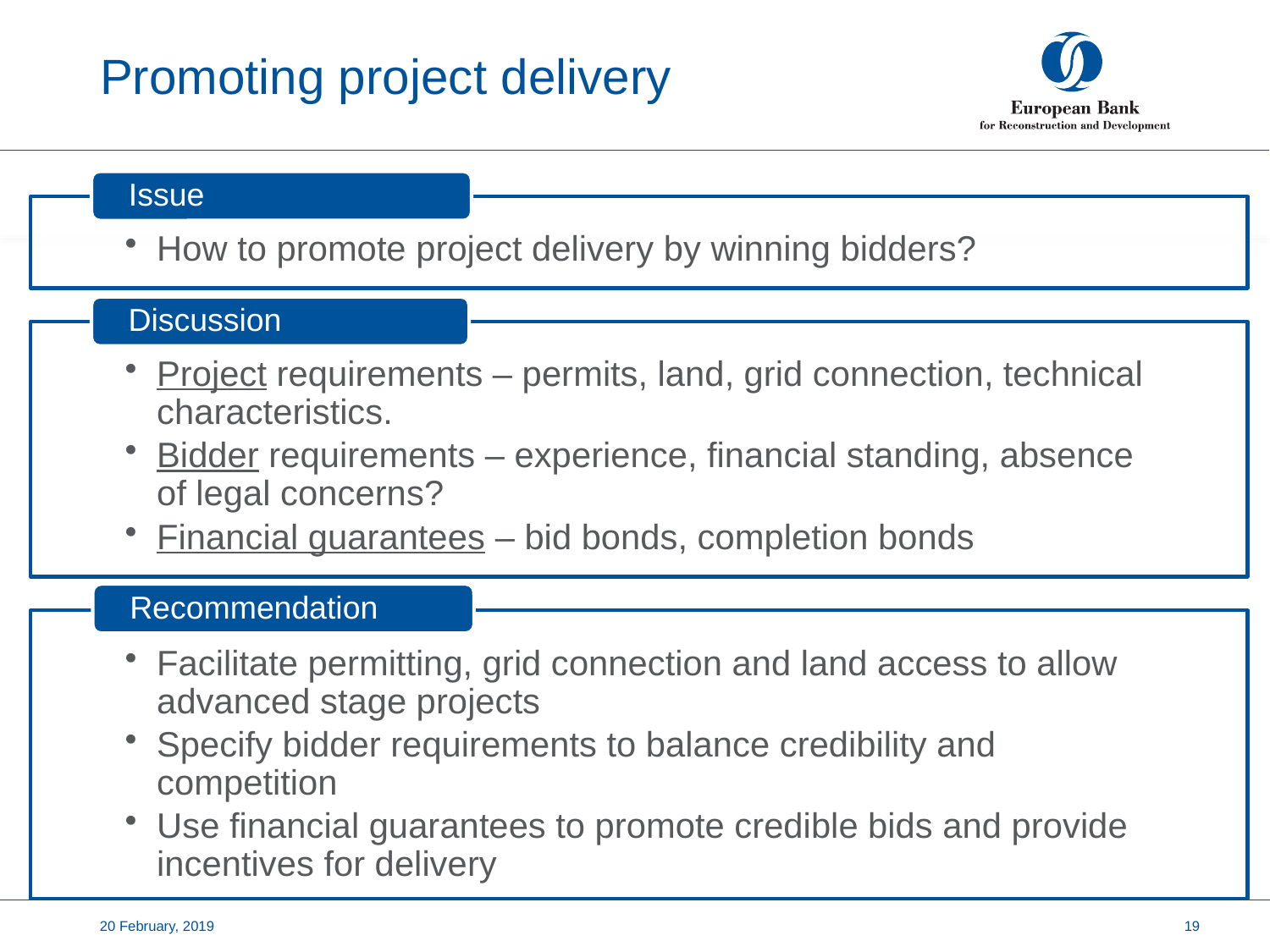

# Promoting project delivery
How to promote project delivery by winning bidders?
Issue
Project requirements – permits, land, grid connection, technical characteristics.
Bidder requirements – experience, financial standing, absence of legal concerns?
Financial guarantees – bid bonds, completion bonds
Discussion
Facilitate permitting, grid connection and land access to allow advanced stage projects
Specify bidder requirements to balance credibility and competition
Use financial guarantees to promote credible bids and provide incentives for delivery
Recommendation
20 February, 2019
19